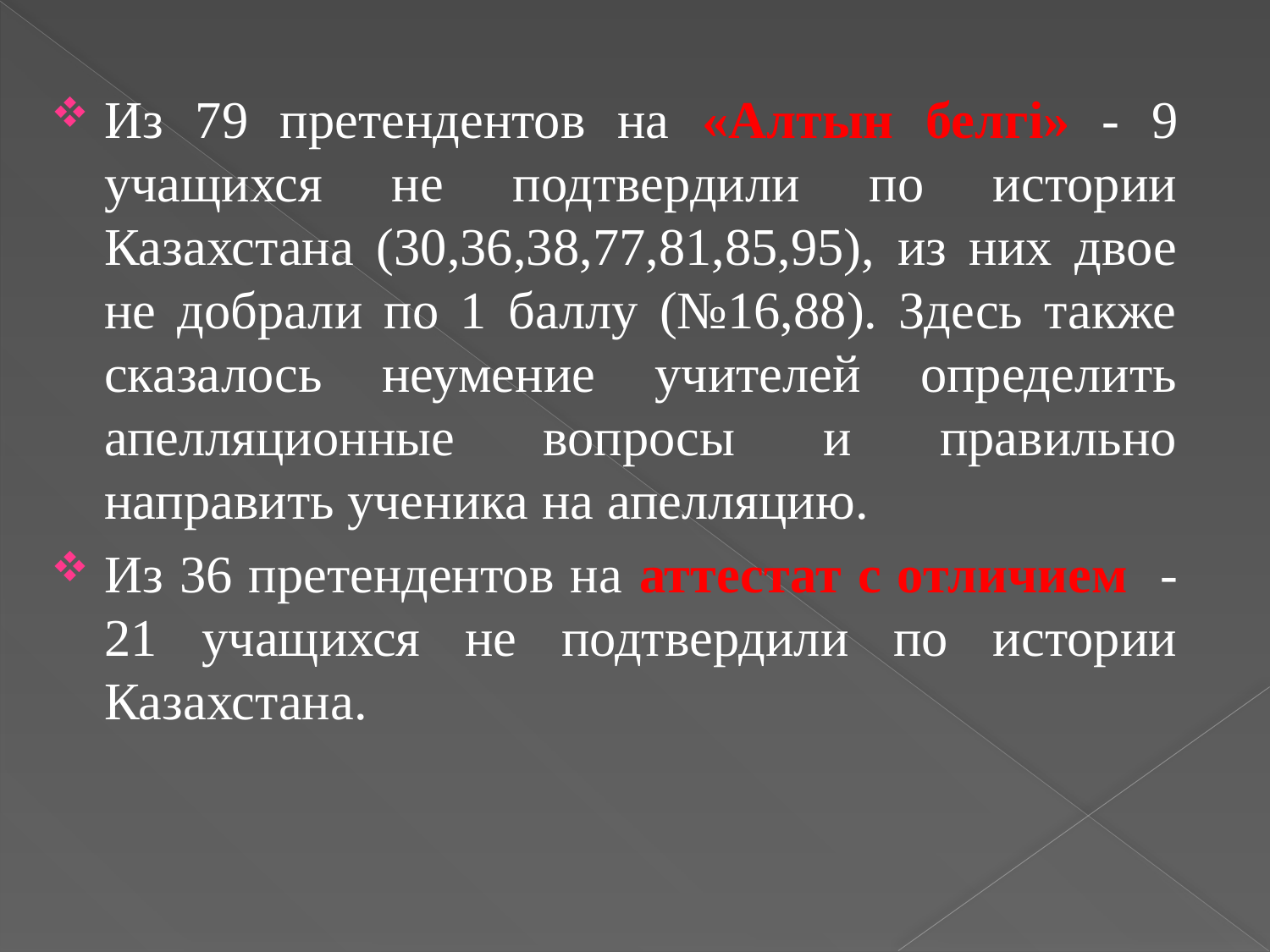

Из 79 претендентов на «Алтын белгі» - 9 учащихся не подтвердили по истории Казахстана (30,36,38,77,81,85,95), из них двое не добрали по 1 баллу (№16,88). Здесь также сказалось неумение учителей определить апелляционные вопросы и правильно направить ученика на апелляцию.
Из 36 претендентов на аттестат с отличием  - 21 учащихся не подтвердили по истории Казахстана.